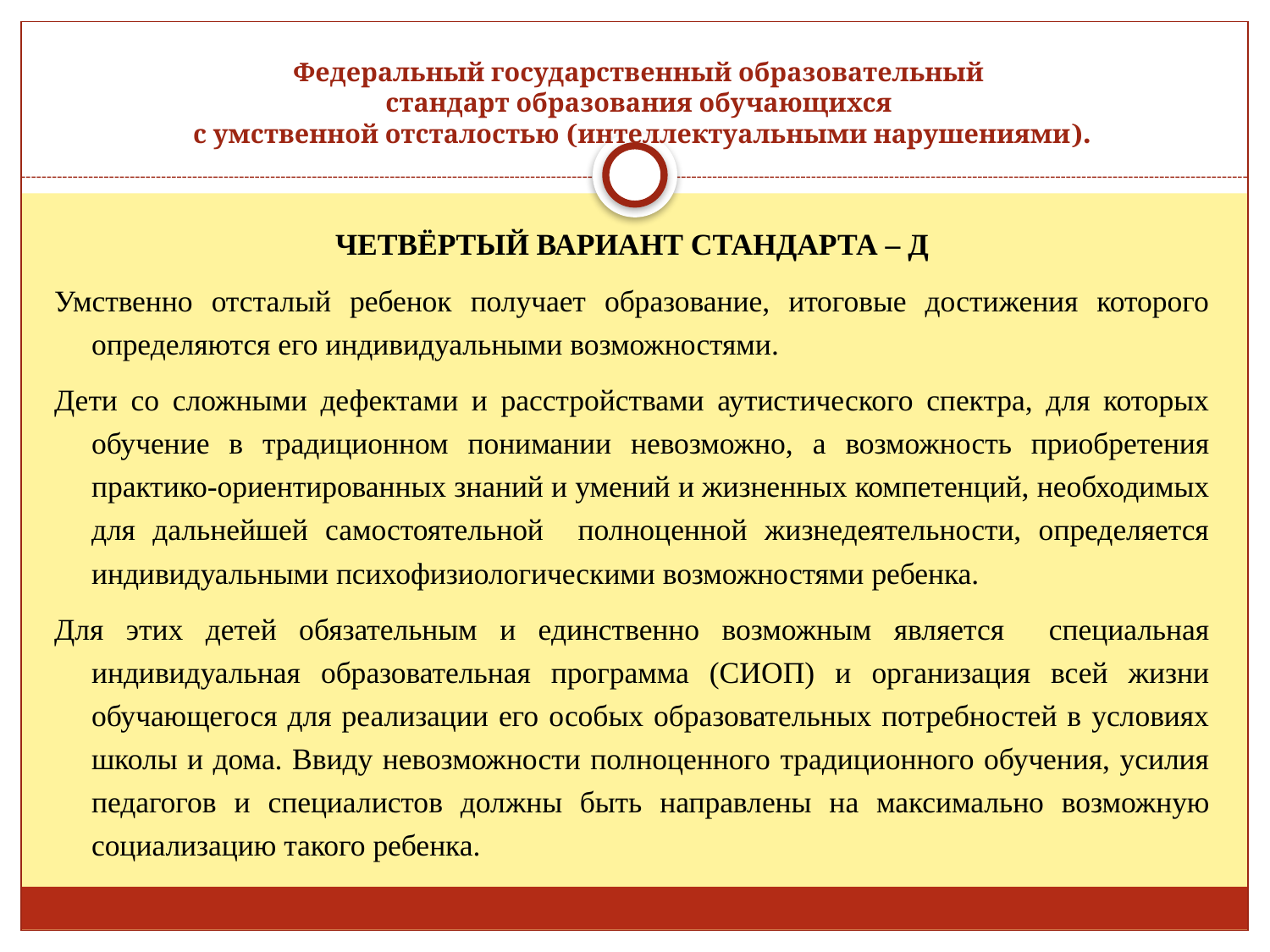

# Федеральный государственный образовательный стандарт образования обучающихся с умственной отсталостью (интеллектуальными нарушениями).
ЧЕТВЁРТЫЙ ВАРИАНТ СТАНДАРТА – Д
Умственно отсталый ребенок получает образование, итоговые достижения которого определяются его индивидуальными возможностями.
Дети со сложными дефектами и расстройствами аутистического спектра, для которых обучение в традиционном понимании невозможно, а возможность приобретения практико-ориентированных знаний и умений и жизненных компетенций, необходимых для дальнейшей самостоятельной  полноценной жизнедеятельности, определяется индивидуальными психофизиологическими возможностями ребенка.
Для этих детей обязательным и единственно возможным является  специальная индивидуальная образовательная программа (СИОП) и организация всей жизни обучающегося для реализации его особых образовательных потребностей в условиях школы и дома. Ввиду невозможности полноценного традиционного обучения, усилия педагогов и специалистов должны быть направлены на максимально возможную социализацию такого ребенка.